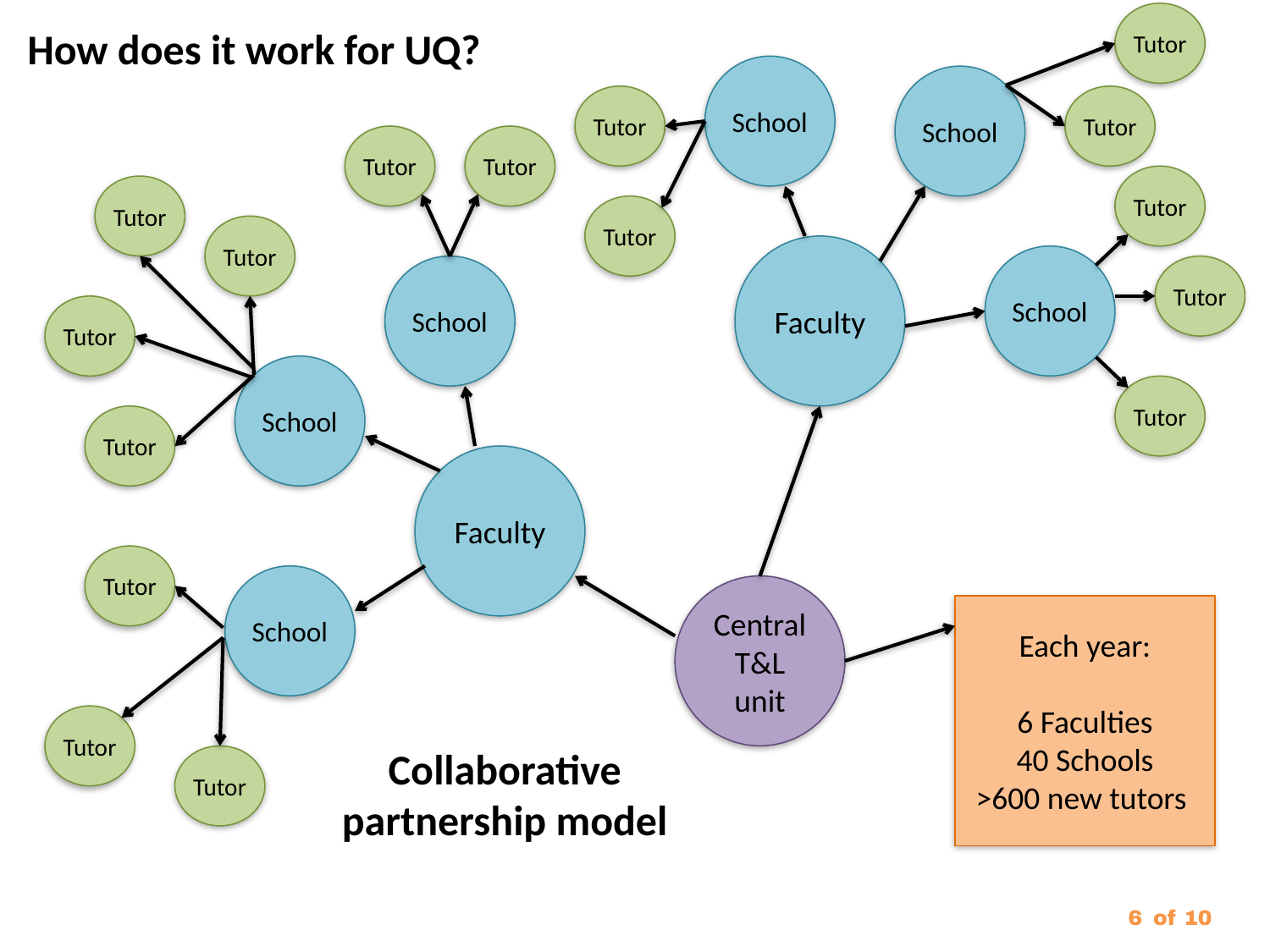

Tutor
School
School
School
Tutor
Tutor
Tutor
Tutor
Faculty
Tutor
Tutor
How does it work for UQ?

Tutor
Tutor
Tutor
Tutor
Tutor
Tutor
Tutor
Tutor
Tutor
School
School
School
Faculty
Central T&L unit

Each year:

6 Faculties
40 Schools
>600 new tutors

Collaborative partnership model

6
of 10